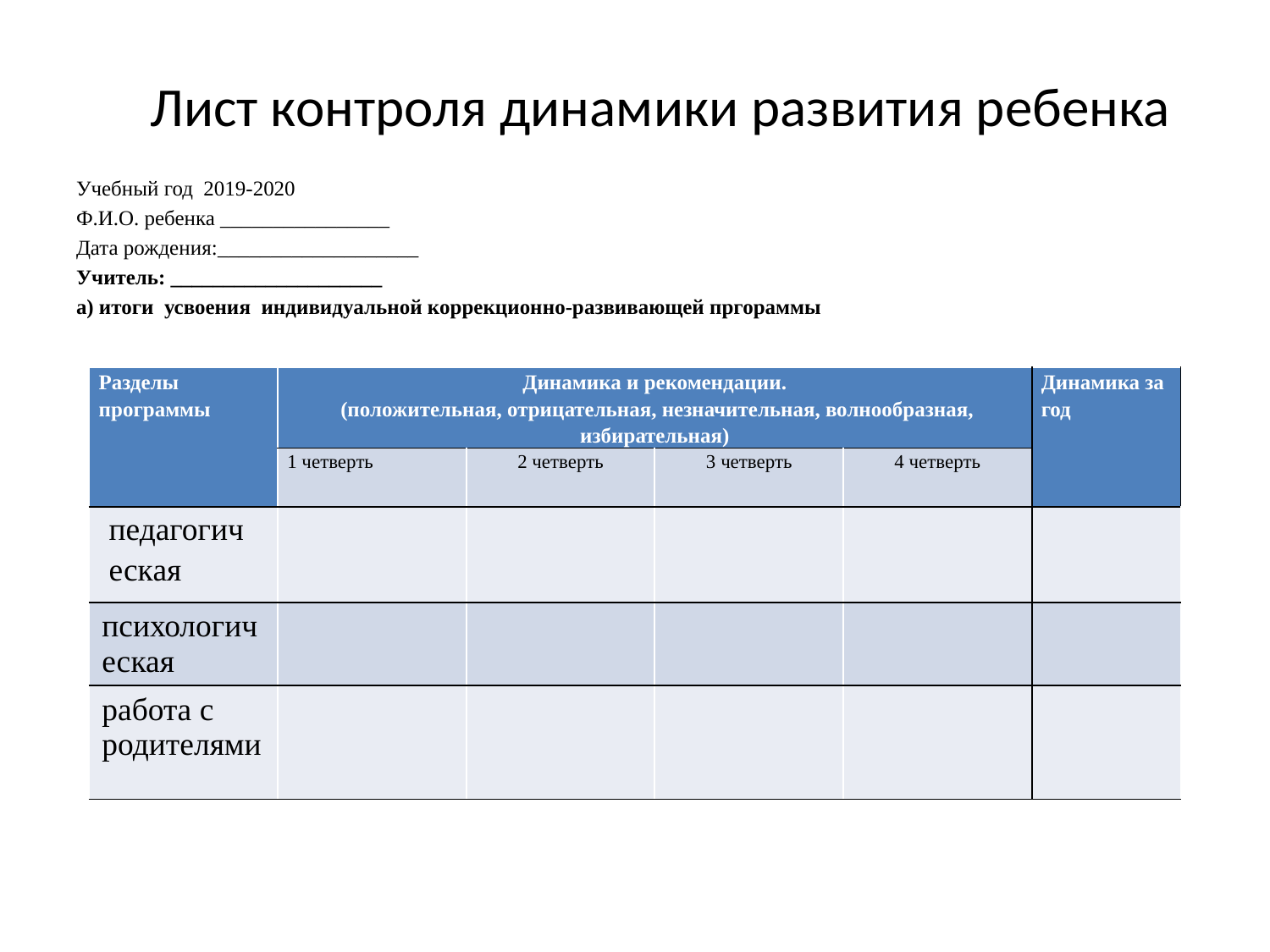

# Лист контроля динамики развития ребенка
Учебный год  2019-2020
Ф.И.О. ребенка ________________
Дата рождения:___________________
Учитель: ____________________
а) итоги  усвоения  индивидуальной коррекционно-развивающей пргораммы

| Разделы программы | Динамика и рекомендации. (положительная, отрицательная, незначительная, волнообразная, избирательная) |  |  |  | Динамика за год |
| --- | --- | --- | --- | --- | --- |
|  | 1 четверть | 2 четверть | 3 четверть | 4 четверть |  |
| педагогическая |  |  |  |  |  |
| психологическая |  |  |  |  |  |
| работа с родителями |  |  |  |  |  |